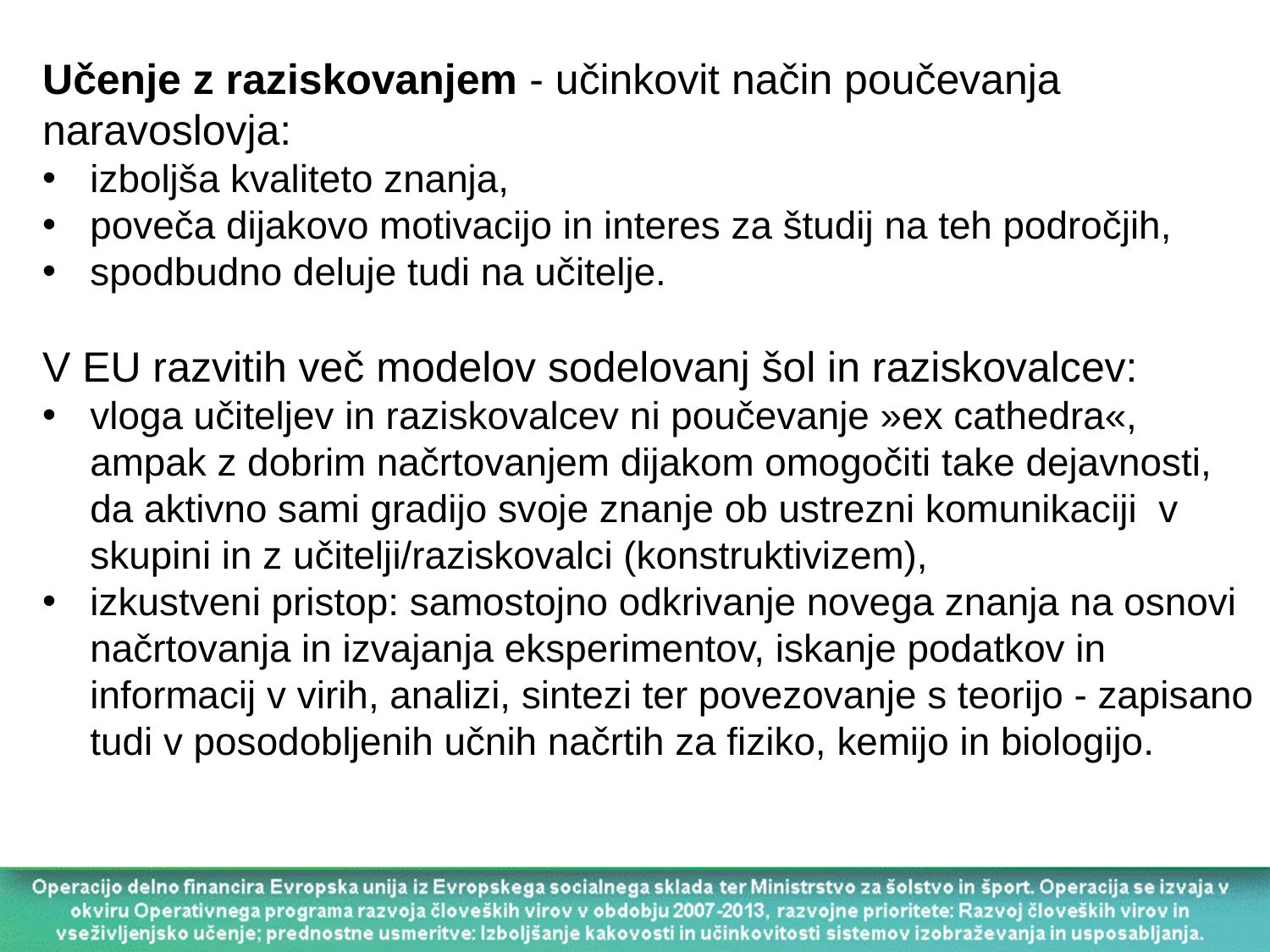

Učenje z raziskovanjem - učinkovit način poučevanja naravoslovja:
izboljša kvaliteto znanja,
poveča dijakovo motivacijo in interes za študij na teh področjih,
spodbudno deluje tudi na učitelje.

V EU razvitih več modelov sodelovanj šol in raziskovalcev:
vloga učiteljev in raziskovalcev ni poučevanje »ex cathedra«, ampak z dobrim načrtovanjem dijakom omogočiti take dejavnosti, da aktivno sami gradijo svoje znanje ob ustrezni komunikaciji  v skupini in z učitelji/raziskovalci (konstruktivizem),
izkustveni pristop: samostojno odkrivanje novega znanja na osnovi načrtovanja in izvajanja eksperimentov, iskanje podatkov in informacij v virih, analizi, sintezi ter povezovanje s teorijo - zapisano tudi v posodobljenih učnih načrtih za fiziko, kemijo in biologijo.